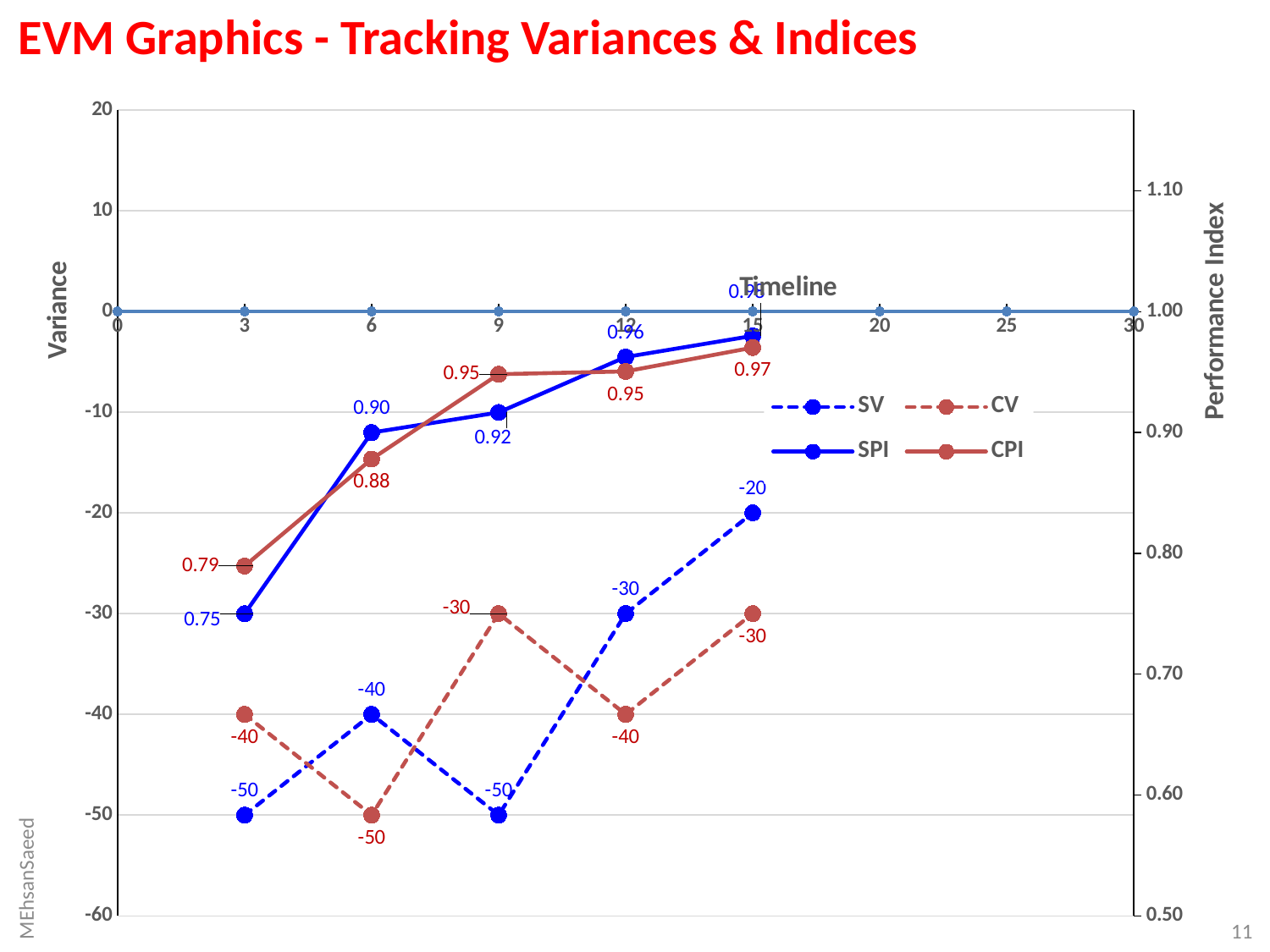

# EVM Graphics - Tracking Variances & Indices

### Chart

| Category | Ideal | SV | CV | SPI | CPI |
|---|---|---|---|---|---|
| 0 | 0.0 | None | None | None | None |
| 3 | 0.0 | -50.0 | -40.0 | 0.75 | 0.7894736842105263 |
| 6 | 0.0 | -40.0 | -50.0 | 0.9 | 0.8780487804878049 |
| 9 | 0.0 | -50.0 | -30.0 | 0.9166666666666666 | 0.9482758620689655 |
| 12 | 0.0 | -30.0 | -40.0 | 0.9625 | 0.9506172839506173 |
| 15 | 0.0 | -20.0 | -30.0 | 0.98 | 0.9702970297029703 |
| 20 | 0.0 | None | None | None | None |
| 25 | 0.0 | None | None | None | None |
| 30 | 0.0 | None | None | None | None |
MEhsanSaeed
11